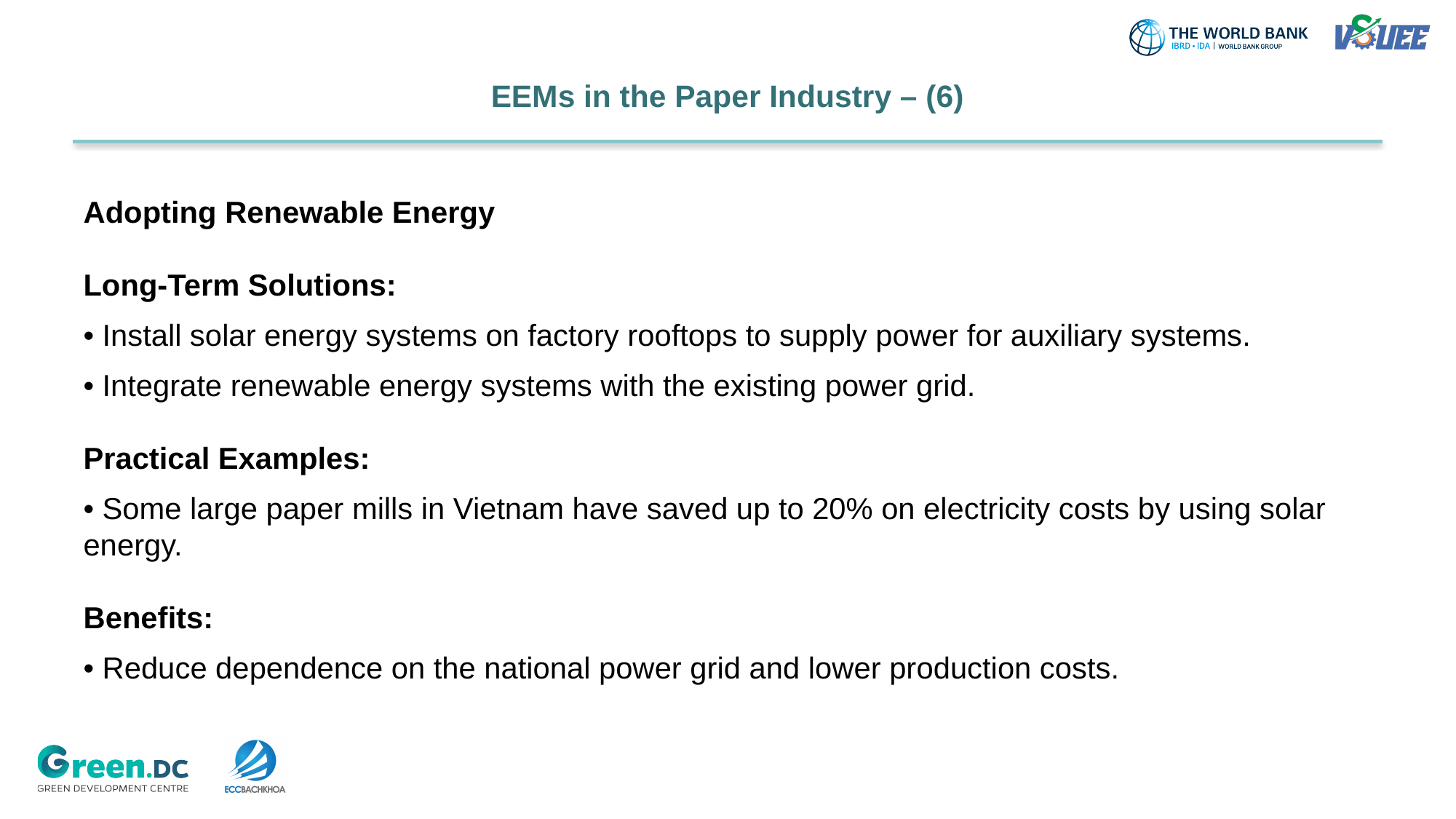

# EEMs in the Paper Industry – (6)
Adopting Renewable Energy

Long-Term Solutions:
• Install solar energy systems on factory rooftops to supply power for auxiliary systems.
• Integrate renewable energy systems with the existing power grid.
Practical Examples:
• Some large paper mills in Vietnam have saved up to 20% on electricity costs by using solar energy.

Benefits:
• Reduce dependence on the national power grid and lower production costs.